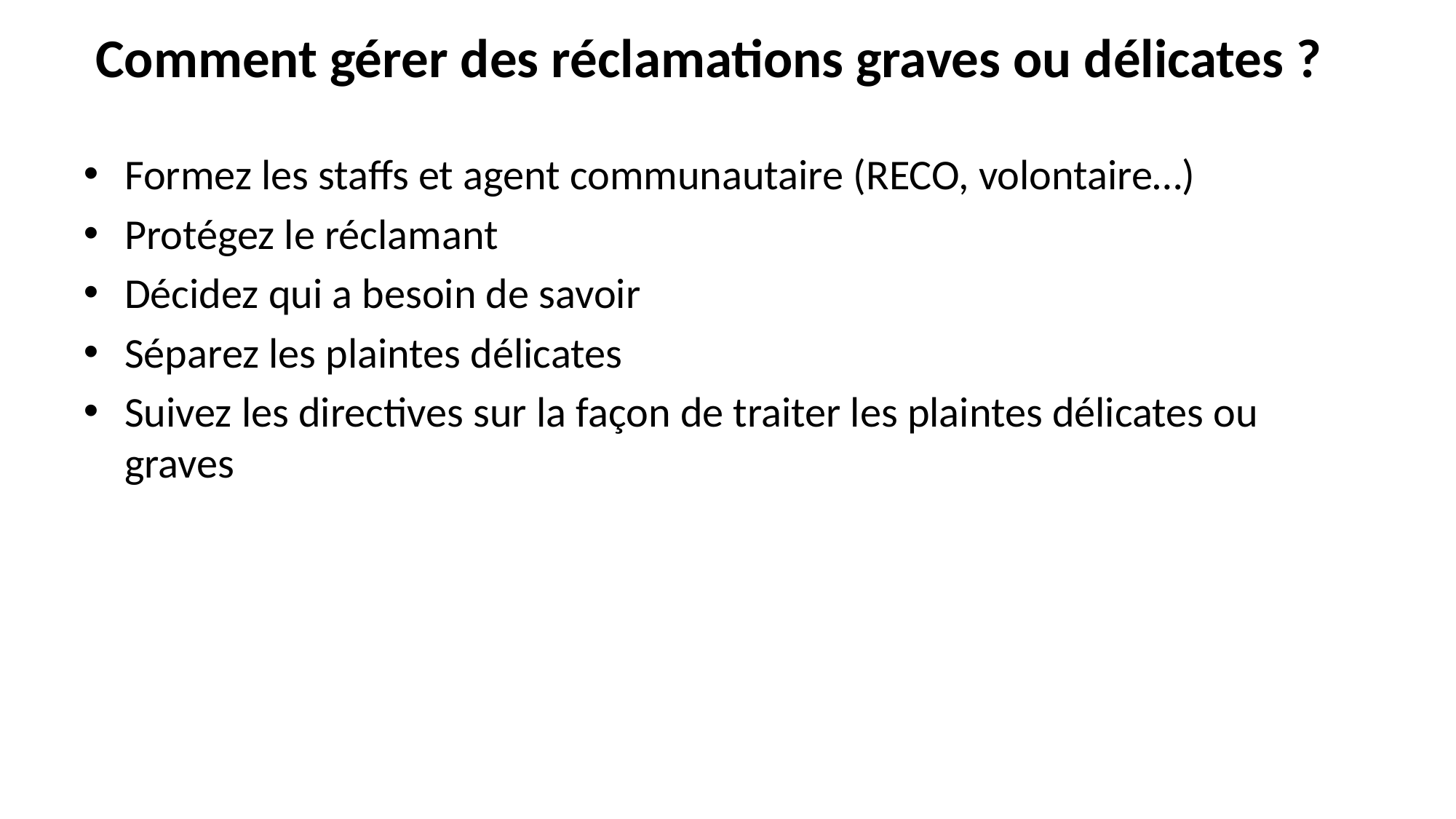

# Comment gérer des réclamations graves ou délicates ?
Formez les staffs et agent communautaire (RECO, volontaire…)
Protégez le réclamant
Décidez qui a besoin de savoir
Séparez les plaintes délicates
Suivez les directives sur la façon de traiter les plaintes délicates ou graves